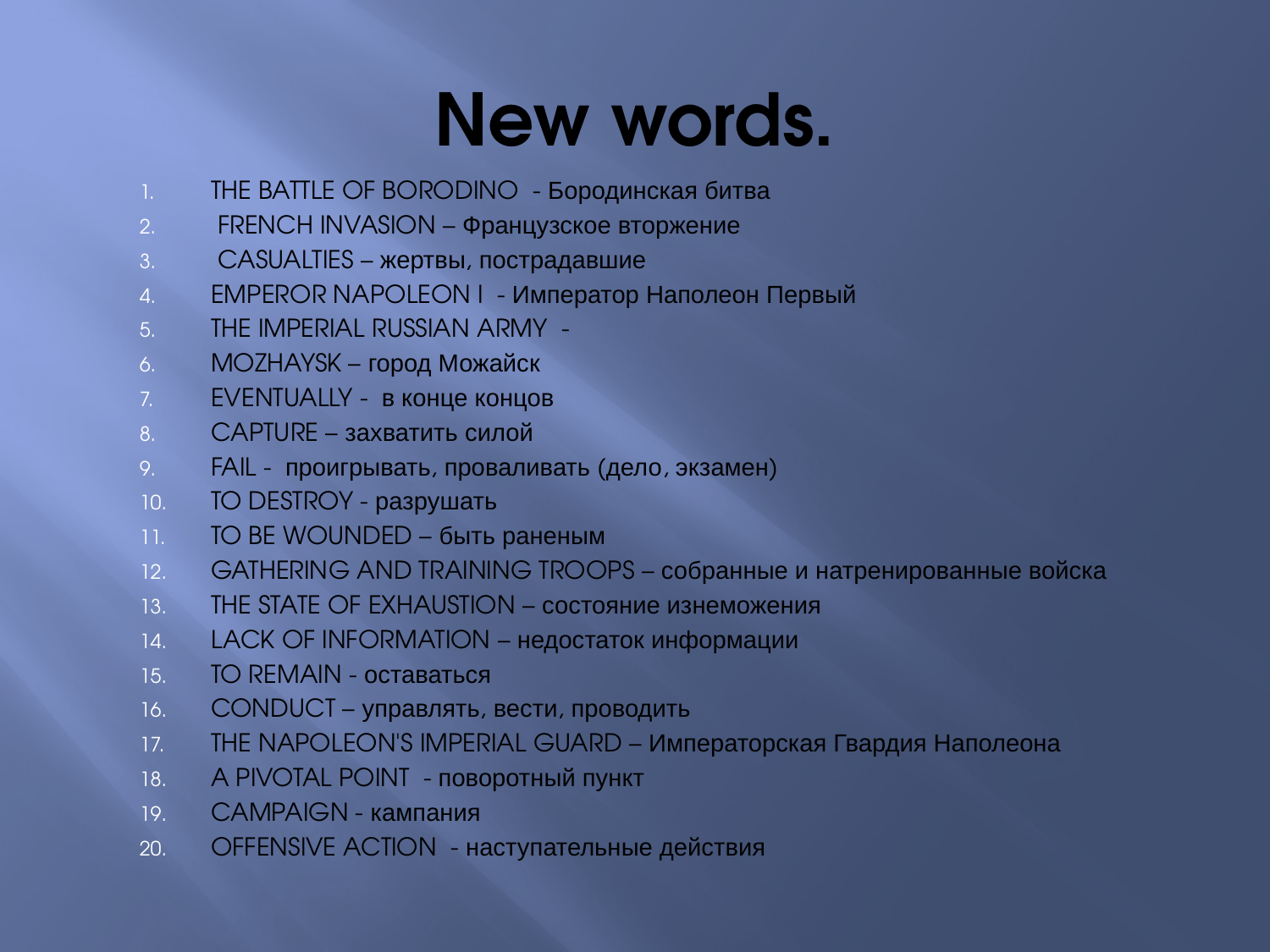

# New words.
THE BATTLE OF BORODINO  - Бородинская битва
 FRENCH INVASION – Французское вторжение
 CASUALTIES – жертвы, пострадавшие
EMPEROR NAPOLEON I  - Император Наполеон Первый
THE IMPERIAL RUSSIAN ARMY  -
MOZHAYSK – город Можайск
EVENTUALLY -  в конце концов
CAPTURE – захватить силой
FAIL -  проигрывать, проваливать (дело, экзамен)
TO DESTROY - разрушать
TO BE WOUNDED – быть раненым
GATHERING AND TRAINING TROOPS – собранные и натренированные войска
THE STATE OF EXHAUSTION – состояние изнеможения
LACK OF INFORMATION – недостаток информации
TO REMAIN - оставаться
CONDUCT – управлять, вести, проводить
THE NAPOLEON'S IMPERIAL GUARD – Императорская Гвардия Наполеона
A PIVOTAL POINT  - поворотный пункт
CAMPAIGN - кампания
OFFENSIVE ACTION  - наступательные действия